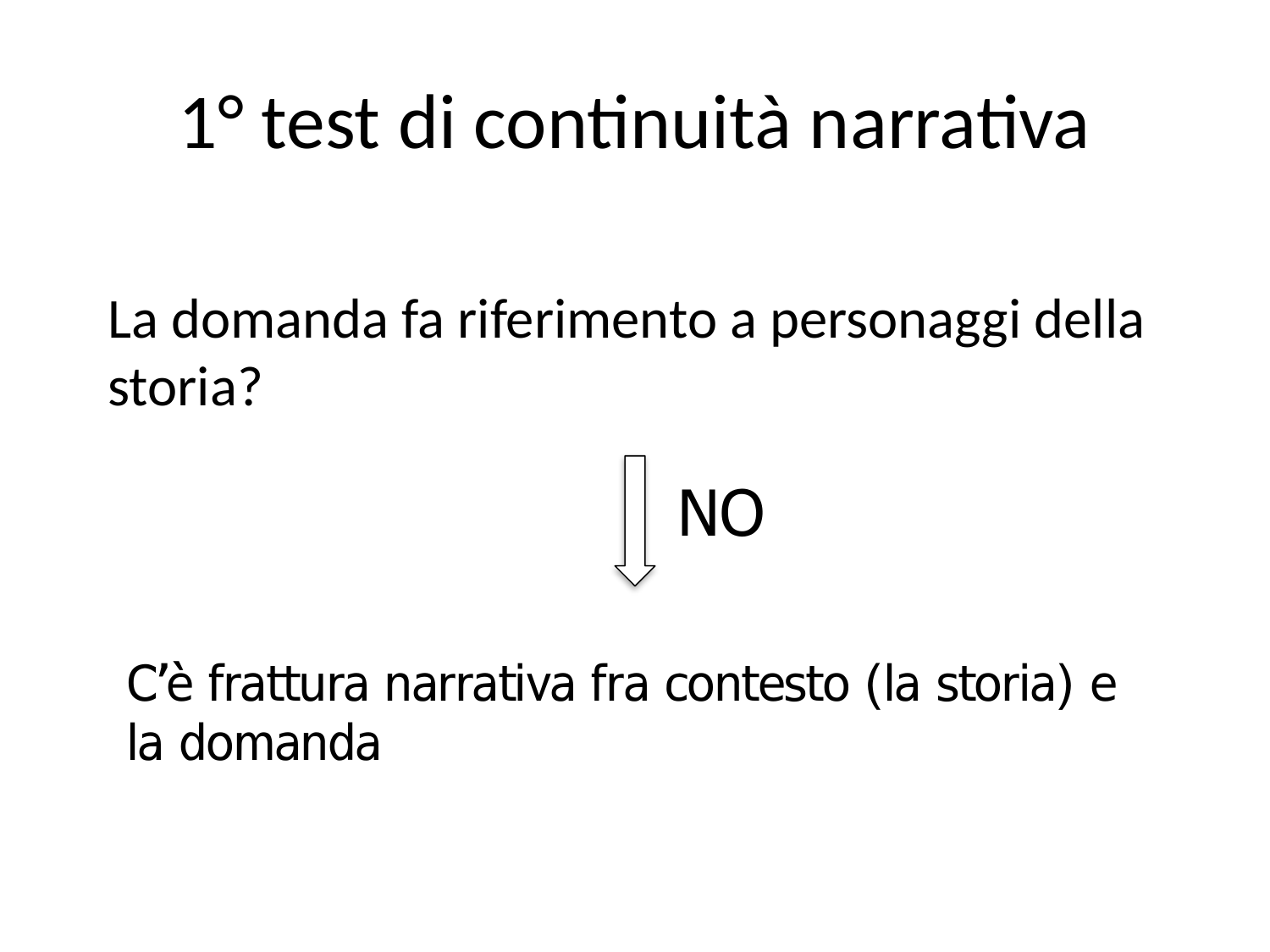

# 1° test di continuità narrativa
La domanda fa riferimento a personaggi della storia?

NO
C’è frattura narrativa fra contesto (la storia) e la domanda